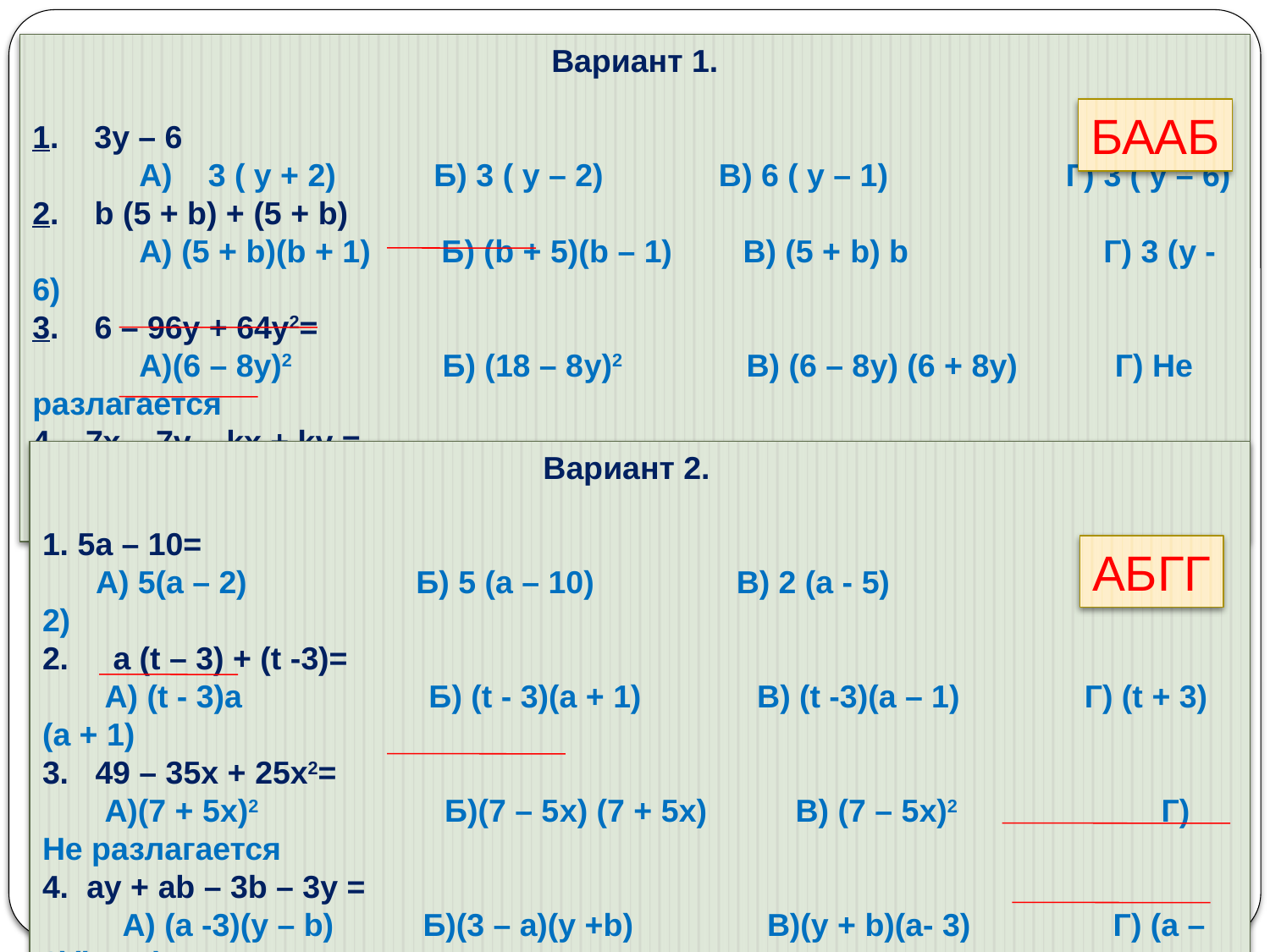

Вариант 1.

1.    3y – 6
            А)    3 ( y + 2)           Б) 3 ( y – 2)             В) 6 ( y – 1)                    Г) 3 ( y – 6)
2.    b (5 + b) + (5 + b)
            А) (5 + b)(b + 1)        Б) (b + 5)(b – 1)        В) (5 + b) b                      Г) 3 (y -6)
3.    6 – 96y + 64y2=
            А)(6 – 8y)2                 Б) (18 – 8y)2              В) (6 – 8y) (6 + 8y)           Г) Не разлагается
4.   7x – 7y – kx + ky =
             А) (x – y)(k – 7)       Б)(x – y) (7 - k)            В)( x + y)(7 – k)                 Г)(x –y)(7 + k)
БААБ
Вариант 2.

1. 5a – 10=
      А) 5(a – 2)                   Б) 5 (a – 10)                В) 2 (a - 5)                      Г) 5 (a + 2)
2.     a (t – 3) + (t -3)=
       А) (t - 3)a                     Б) (t - 3)(a + 1)             В) (t -3)(a – 1)              Г) (t + 3) (a + 1)
3.   49 – 35x + 25x2=
       А)(7 + 5x)2                     Б)(7 – 5x) (7 + 5x)          В) (7 – 5x)2                       Г) Не разлагается
4.  ay + ab – 3b – 3y =
         А) (a -3)(y – b)          Б)(3 – a)(y +b)               В)(y + b)(a- 3)                Г) (a – 3)(b – y)
АБГГ